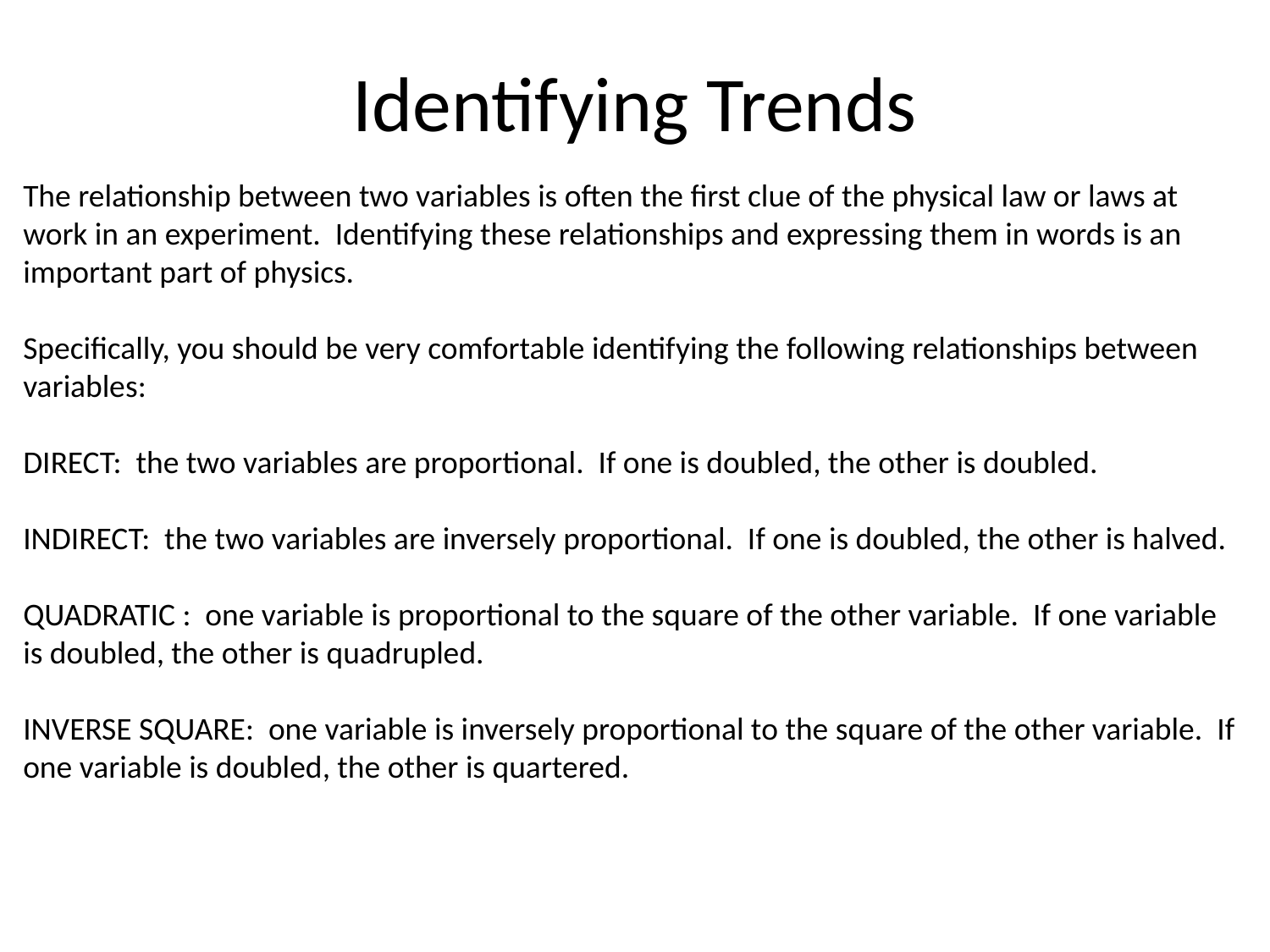

# Identifying Trends
The relationship between two variables is often the first clue of the physical law or laws at work in an experiment.  Identifying these relationships and expressing them in words is an important part of physics.

Specifically, you should be very comfortable identifying the following relationships between variables:

DIRECT:  the two variables are proportional.  If one is doubled, the other is doubled.

INDIRECT:  the two variables are inversely proportional.  If one is doubled, the other is halved.

QUADRATIC :  one variable is proportional to the square of the other variable.  If one variable is doubled, the other is quadrupled.

INVERSE SQUARE:  one variable is inversely proportional to the square of the other variable.  If one variable is doubled, the other is quartered.